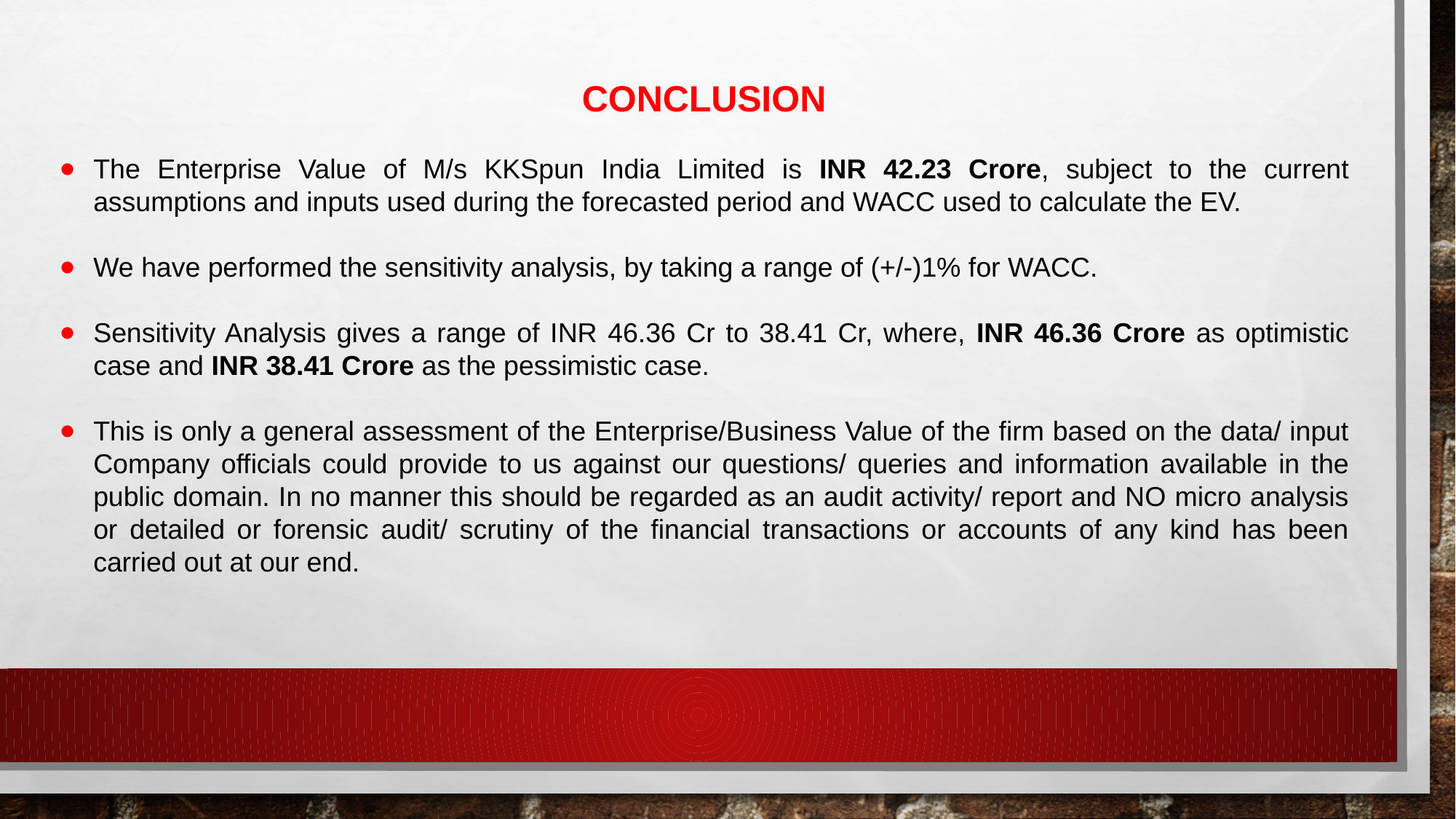

CONCLUSION

The Enterprise Value of M/s KKSpun India Limited is INR 42.23 Crore, subject to the current assumptions and inputs used during the forecasted period and WACC used to calculate the EV.

We have performed the sensitivity analysis, by taking a range of (+/-)1% for WACC.

Sensitivity Analysis gives a range of INR 46.36 Cr to 38.41 Cr, where, INR 46.36 Crore as optimistic case and INR 38.41 Crore as the pessimistic case.

This is only a general assessment of the Enterprise/Business Value of the firm based on the data/ input Company officials could provide to us against our questions/ queries and information available in the public domain. In no manner this should be regarded as an audit activity/ report and NO micro analysis or detailed or forensic audit/ scrutiny of the financial transactions or accounts of any kind has been carried out at our end.